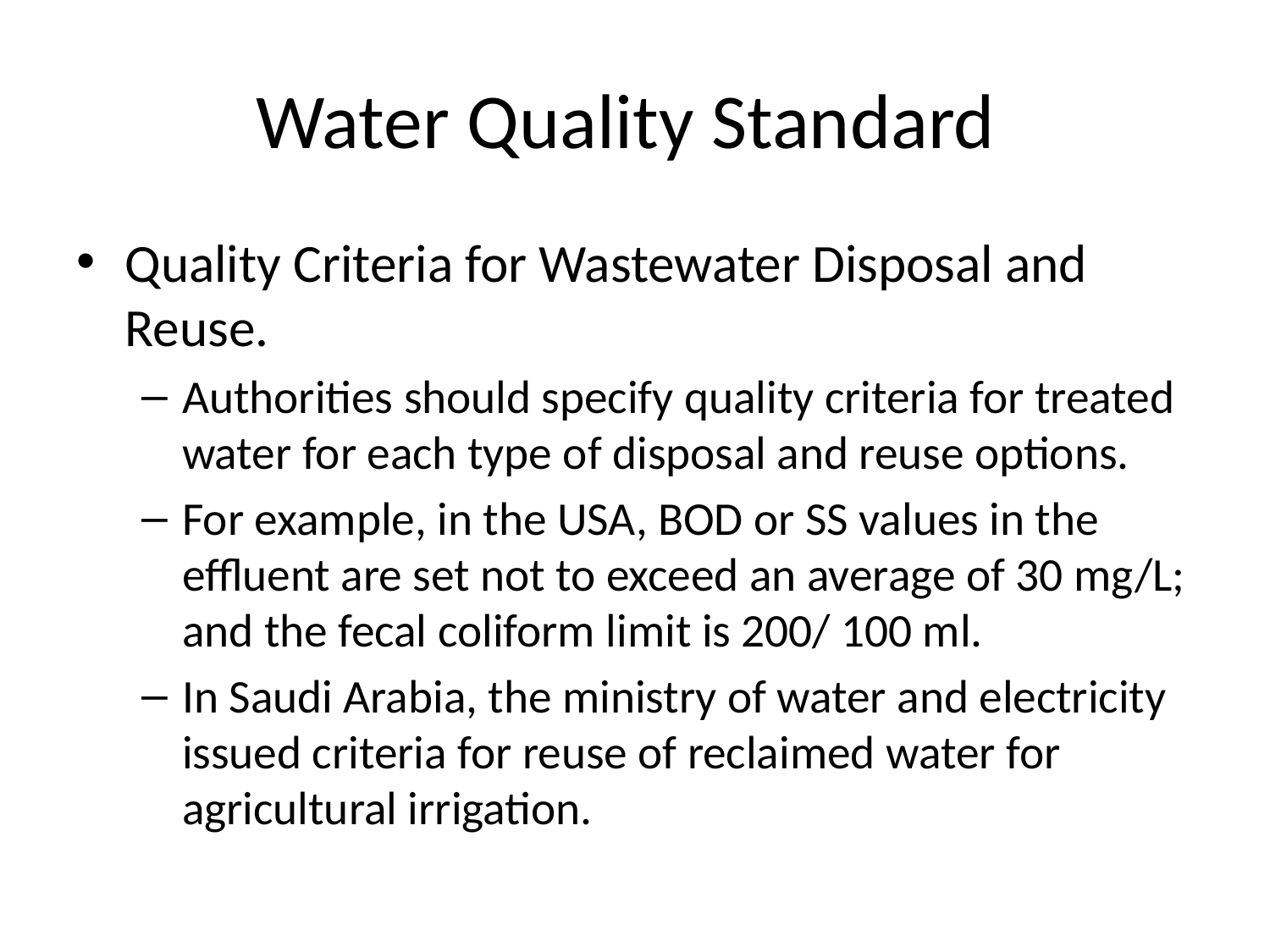

# Water Quality Standard
Quality Criteria for Wastewater Disposal and Reuse.
Authorities should specify quality criteria for treated water for each type of disposal and reuse options.
For example, in the USA, BOD or SS values in the effluent are set not to exceed an average of 30 mg/L; and the fecal coliform limit is 200/ 100 ml.
In Saudi Arabia, the ministry of water and electricity  issued criteria for reuse of reclaimed water for agricultural irrigation.